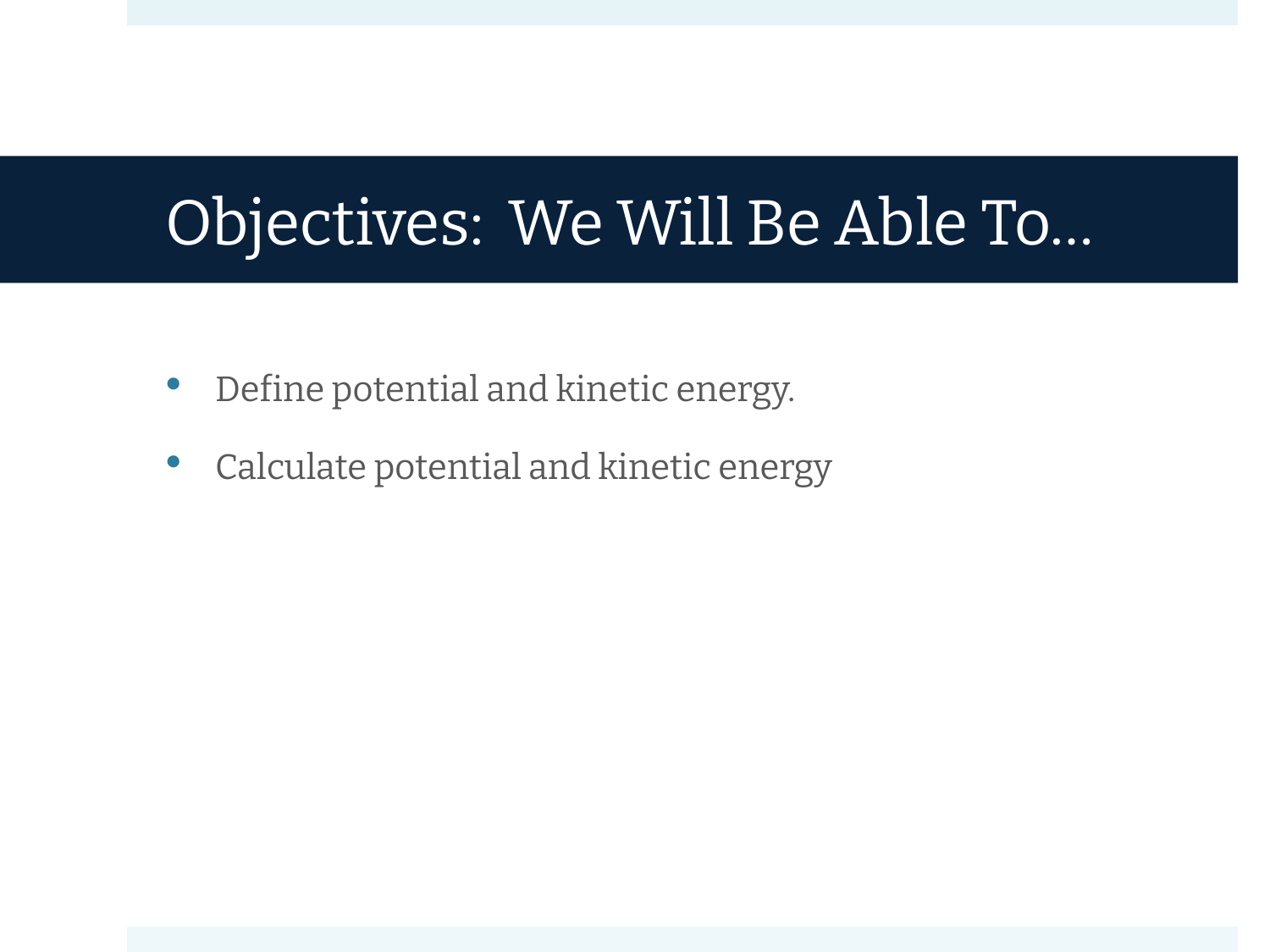

# Objectives:  We Will Be Able To…
Define potential and kinetic energy.
Calculate potential and kinetic energy